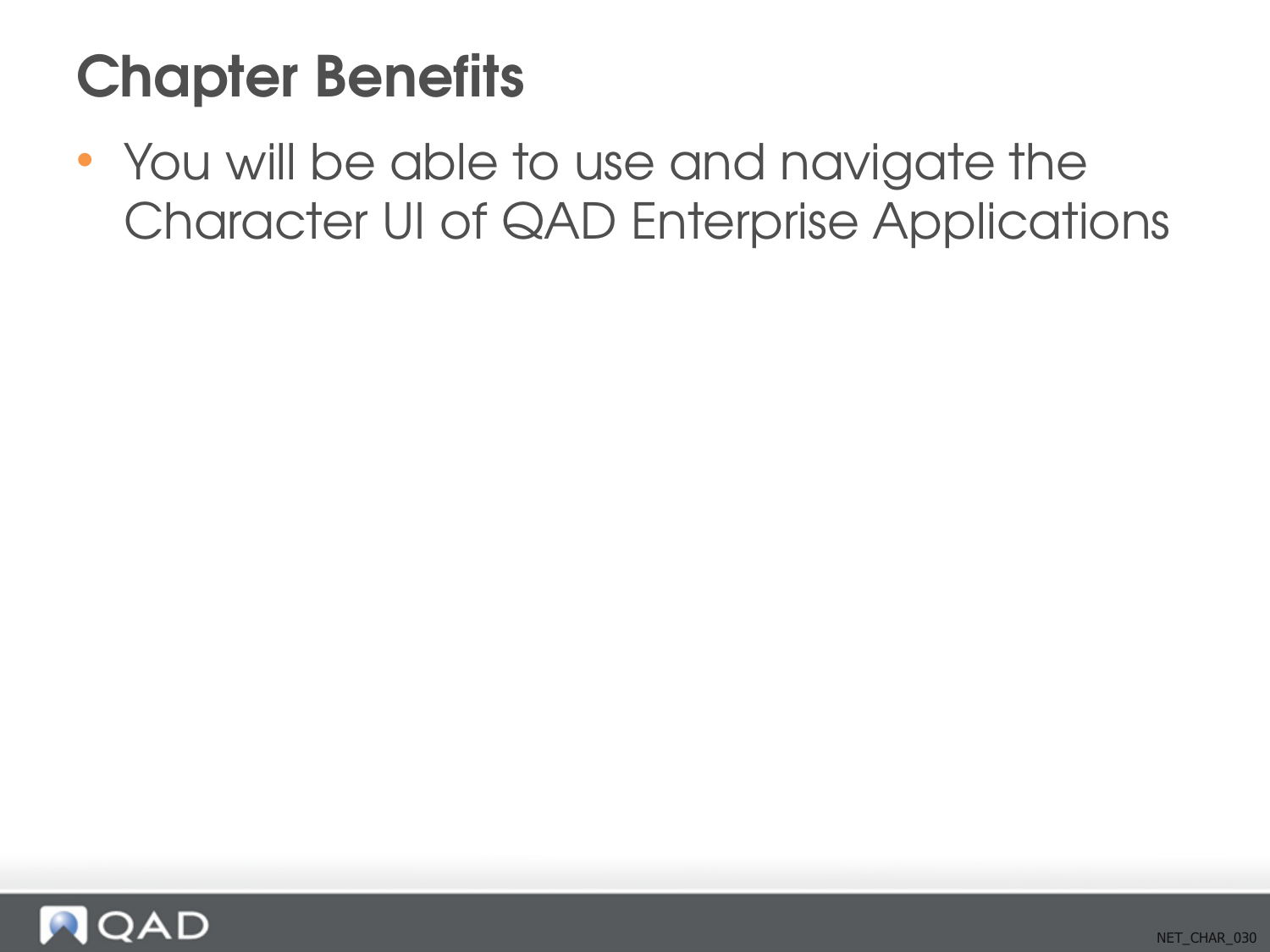

# Chapter Benefits
You will be able to use and navigate the Character UI of QAD Enterprise Applications
NET_CHAR_030